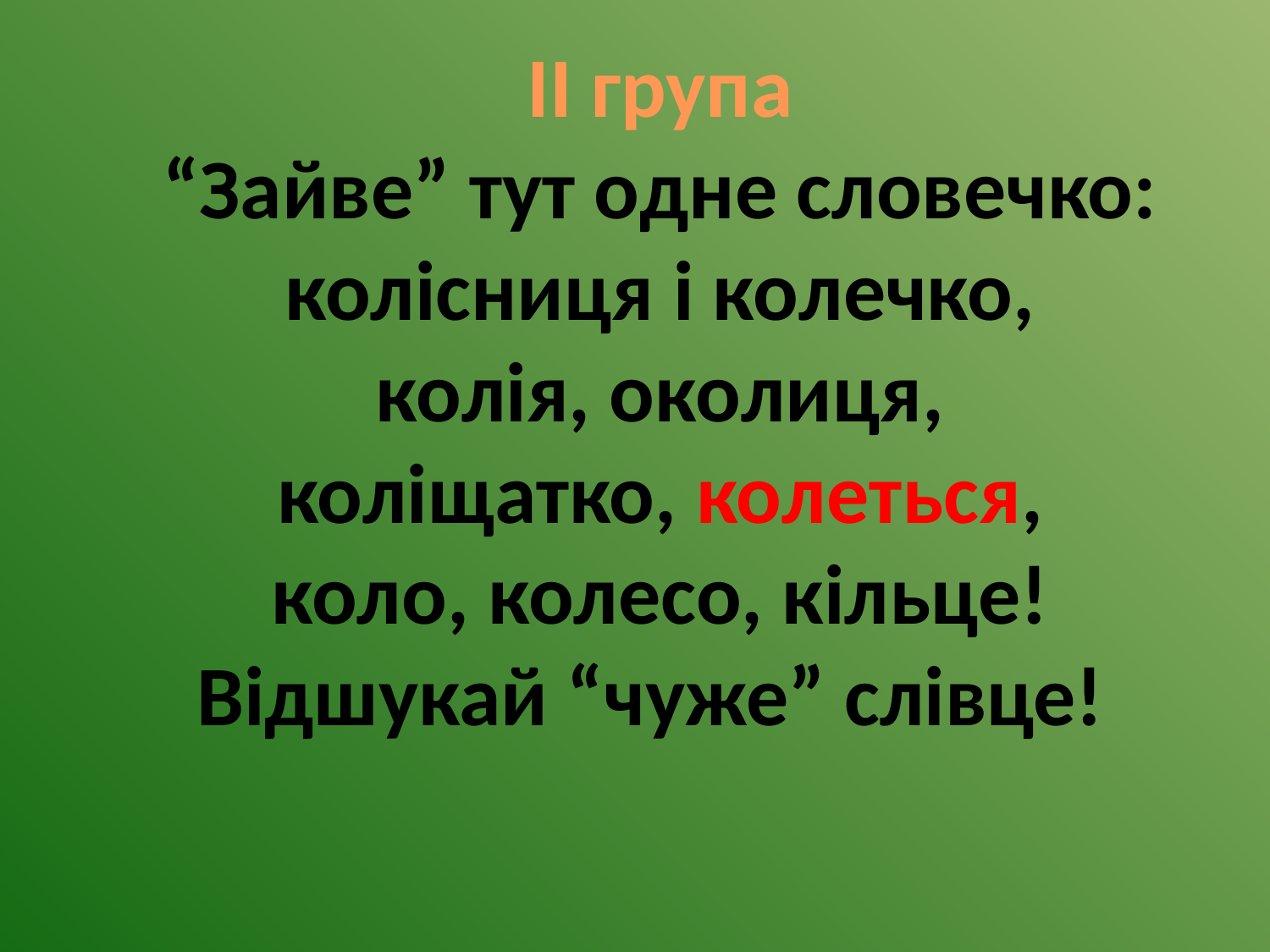

II група
“Зайве” тут одне словечко:
колісниця і колечко,
колія, околиця,
коліщатко, колеться,
коло, колесо, кільце!
Відшукай “чуже” слівце!